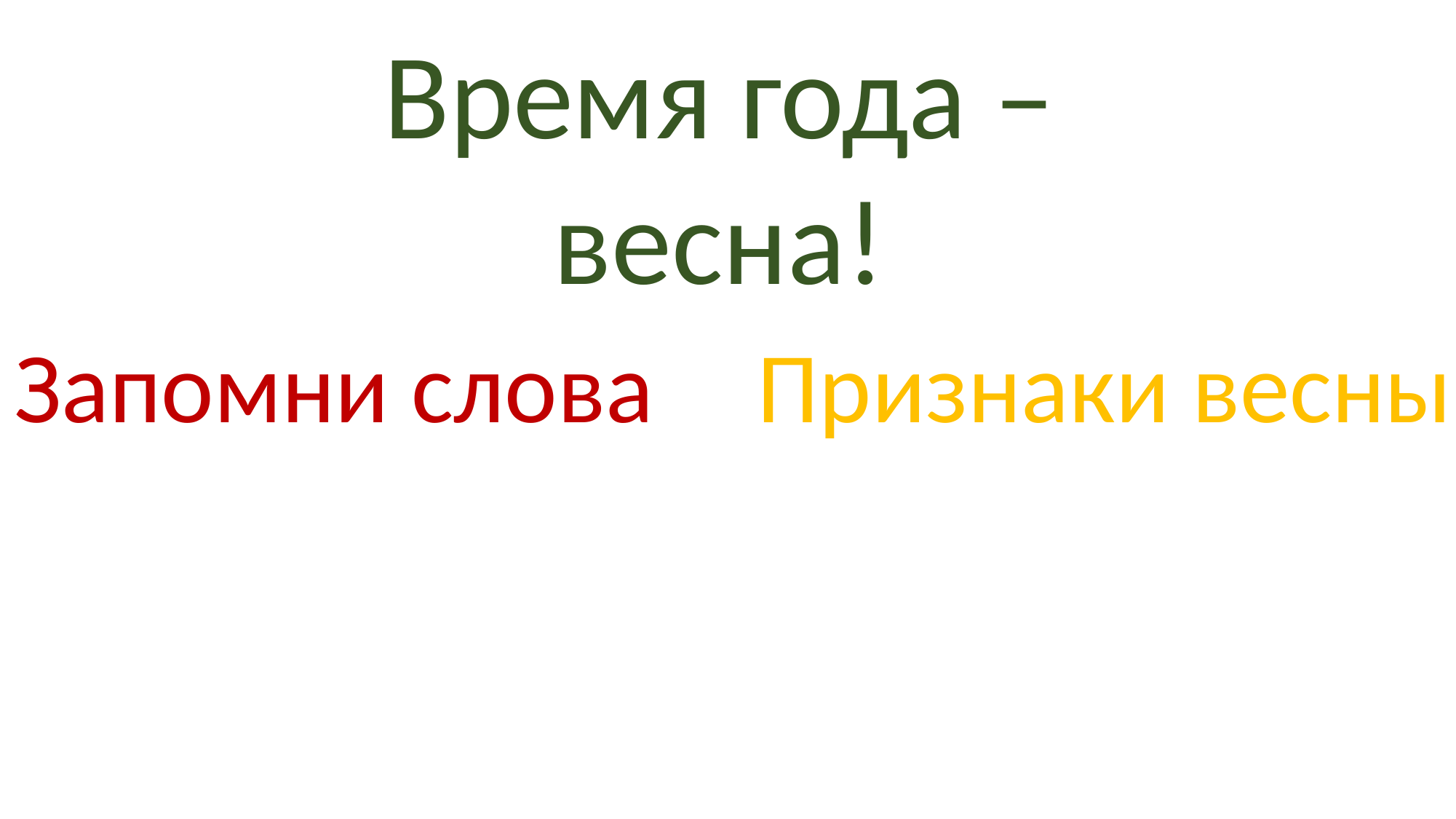

Время года –
весна!
Запомни слова
Признаки весны